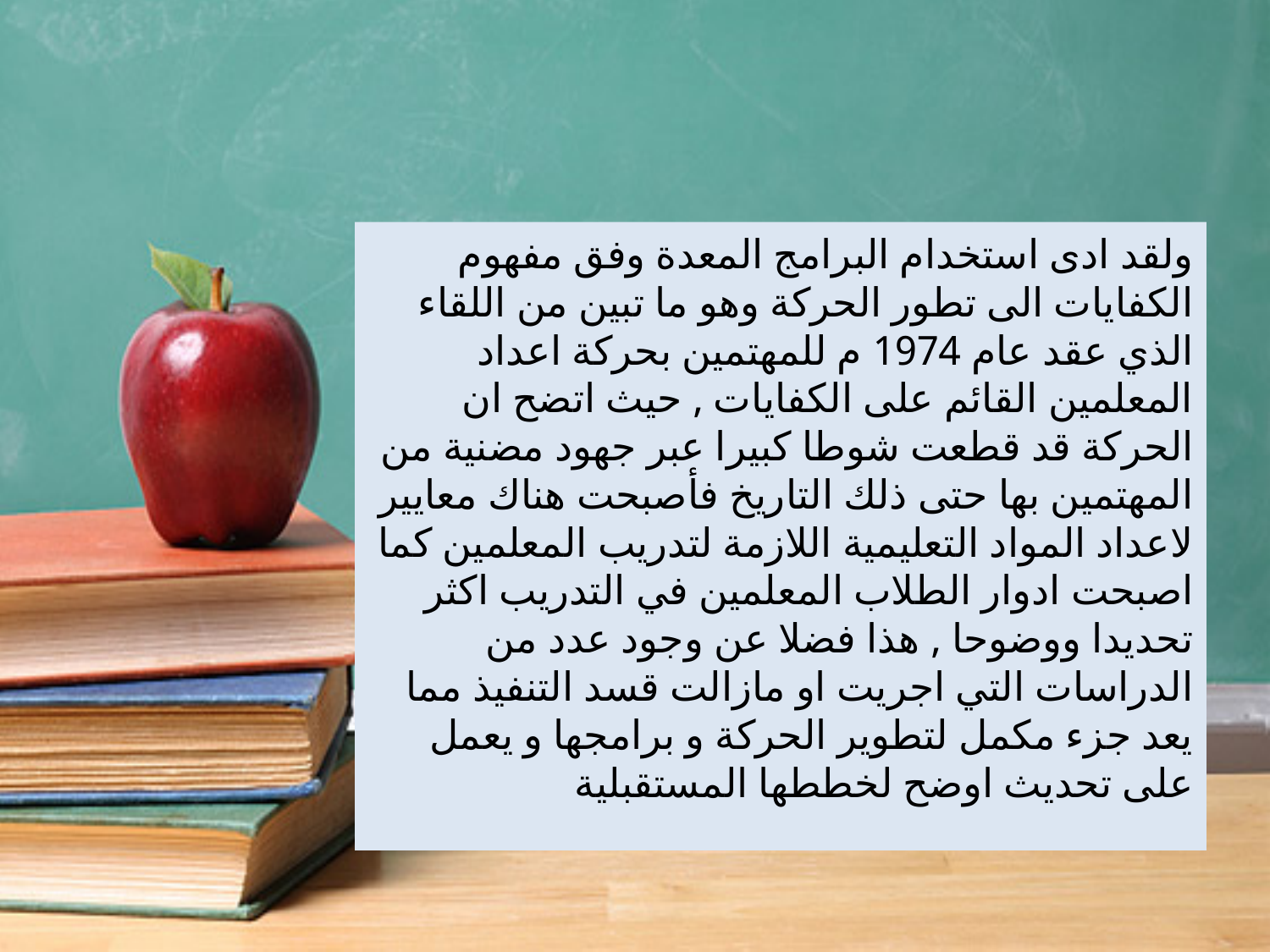

#
ولقد ادى استخدام البرامج المعدة وفق مفهوم الكفايات الى تطور الحركة وهو ما تبين من اللقاء الذي عقد عام 1974 م للمهتمين بحركة اعداد المعلمين القائم على الكفايات , حيث اتضح ان الحركة قد قطعت شوطا كبيرا عبر جهود مضنية من المهتمين بها حتى ذلك التاريخ فأصبحت هناك معايير لاعداد المواد التعليمية اللازمة لتدريب المعلمين كما اصبحت ادوار الطلاب المعلمين في التدريب اكثر تحديدا ووضوحا , هذا فضلا عن وجود عدد من الدراسات التي اجريت او مازالت قسد التنفيذ مما يعد جزء مكمل لتطوير الحركة و برامجها و يعمل على تحديث اوضح لخططها المستقبلية